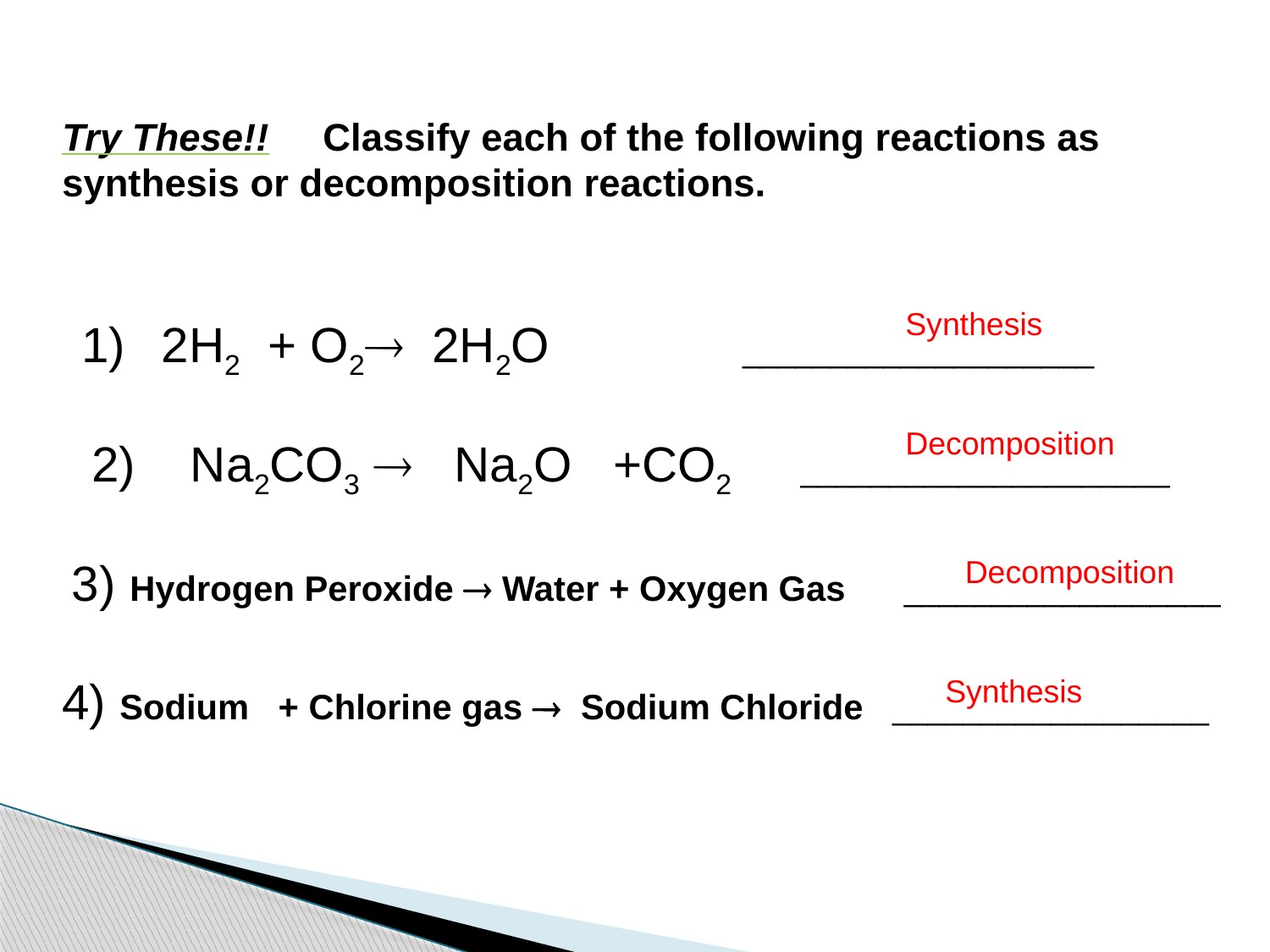

# Try These!!     Classify each of the following reactions as synthesis or decomposition reactions.
Synthesis
1)    2H2  + O2→  2H2O                        ____________________
Decomposition
2)    Na2CO3 →   Na2O   +CO2     _____________________
3) Hydrogen Peroxide → Water + Oxygen Gas      __________________

Decomposition
4) Sodium   + Chlorine gas →  Sodium Chloride   __________________
Synthesis